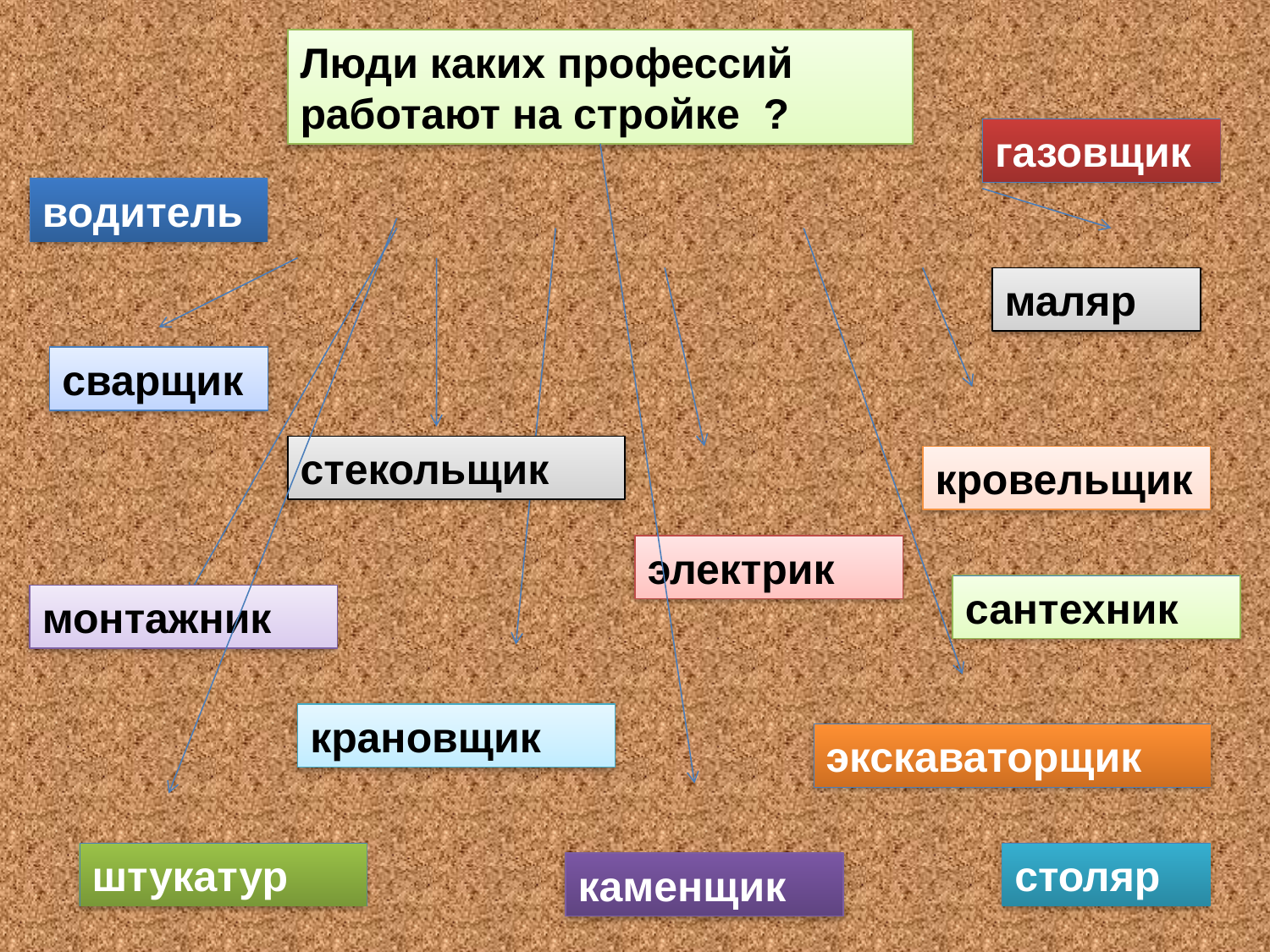

Люди каких профессий работают на стройке  ?
газовщик
водитель
маляр
сварщик
стекольщик
кровельщик
электрик
сантехник
монтажник
крановщик
экскаваторщик
штукатур
столяр
каменщик